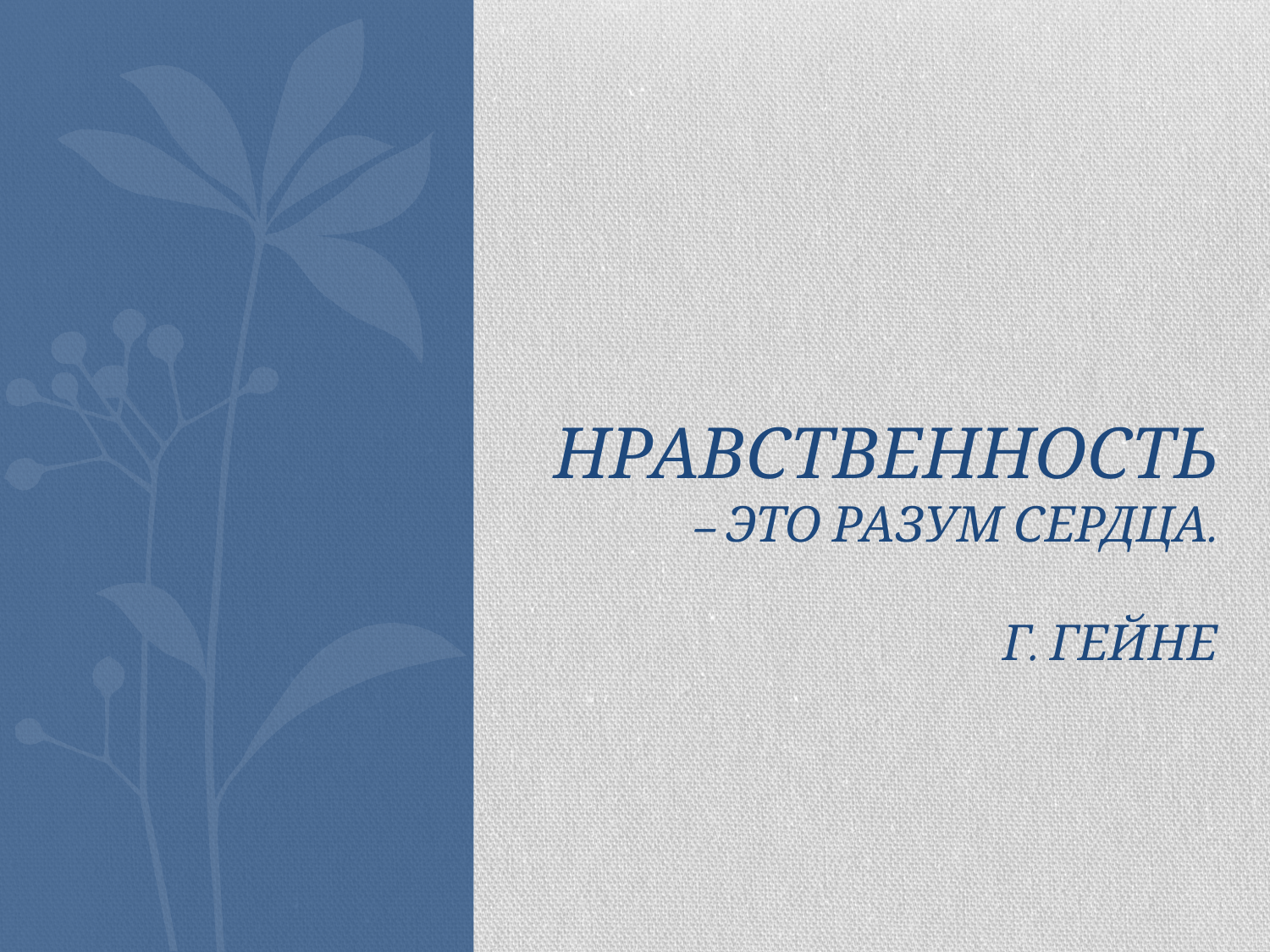

# Нравственность – это разум сердца. Г. Гейне